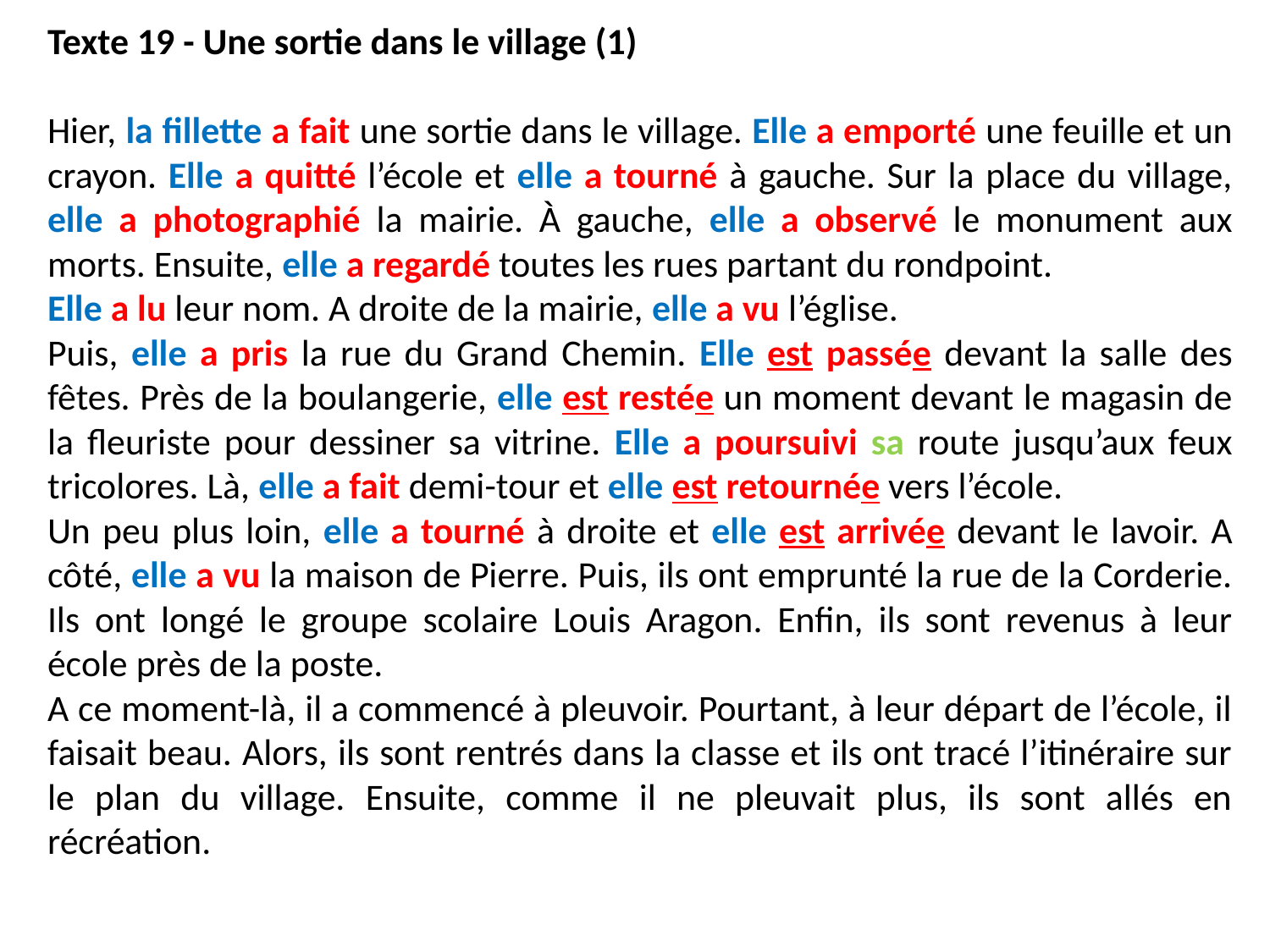

Texte 19 - Une sortie dans le village (1)

Hier, la fillette a fait une sortie dans le village. Elle a emporté une feuille et un crayon. Elle a quitté l’école et elle a tourné à gauche. Sur la place du village, elle a photographié la mairie. À gauche, elle a observé le monument aux morts. Ensuite, elle a regardé toutes les rues partant du rondpoint.
Elle a lu leur nom. A droite de la mairie, elle a vu l’église.
Puis, elle a pris la rue du Grand Chemin. Elle est passée devant la salle des fêtes. Près de la boulangerie, elle est restée un moment devant le magasin de la fleuriste pour dessiner sa vitrine. Elle a poursuivi sa route jusqu’aux feux tricolores. Là, elle a fait demi-tour et elle est retournée vers l’école.
Un peu plus loin, elle a tourné à droite et elle est arrivée devant le lavoir. A côté, elle a vu la maison de Pierre. Puis, ils ont emprunté la rue de la Corderie. Ils ont longé le groupe scolaire Louis Aragon. Enfin, ils sont revenus à leur école près de la poste.
A ce moment-là, il a commencé à pleuvoir. Pourtant, à leur départ de l’école, il faisait beau. Alors, ils sont rentrés dans la classe et ils ont tracé l’itinéraire sur le plan du village. Ensuite, comme il ne pleuvait plus, ils sont allés en récréation.